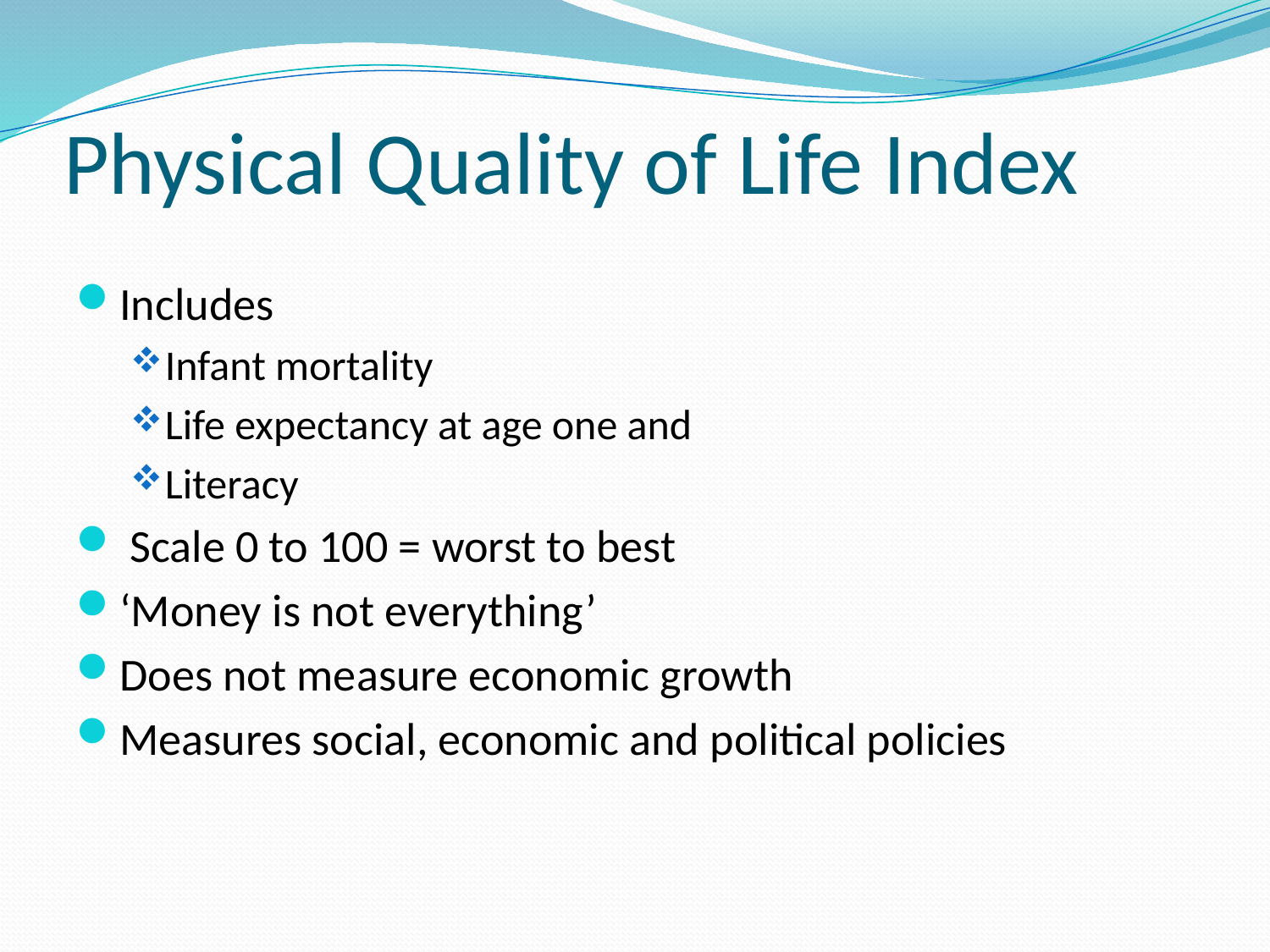

# Physical Quality of Life Index
Includes
Infant mortality
Life expectancy at age one and
Literacy
 Scale 0 to 100 = worst to best
‘Money is not everything’
Does not measure economic growth
Measures social, economic and political policies